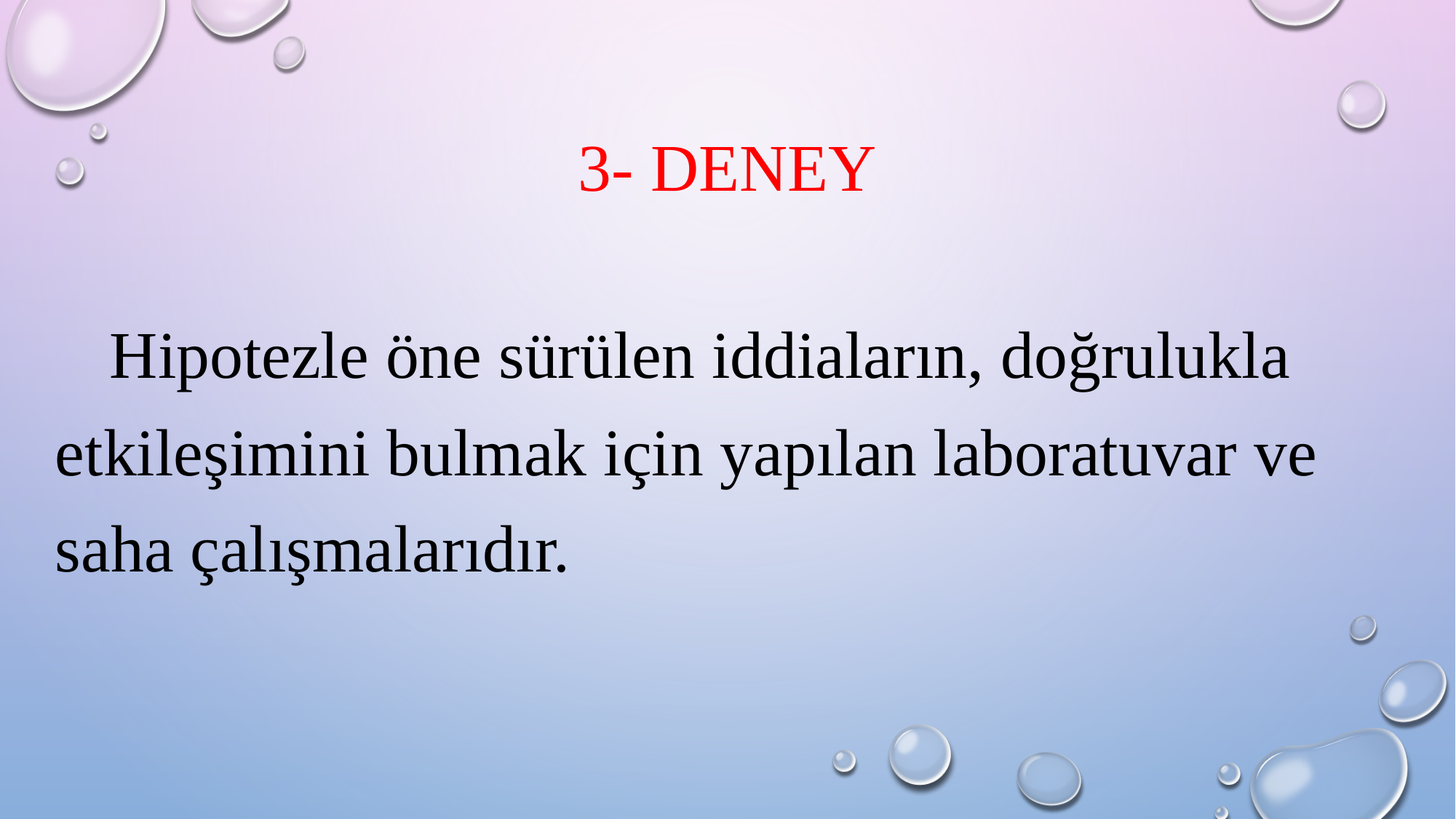

# 3- deney
   Hipotezle öne sürülen iddiaların, doğrulukla etkileşimini bulmak için yapılan laboratuvar ve saha çalışmalarıdır.